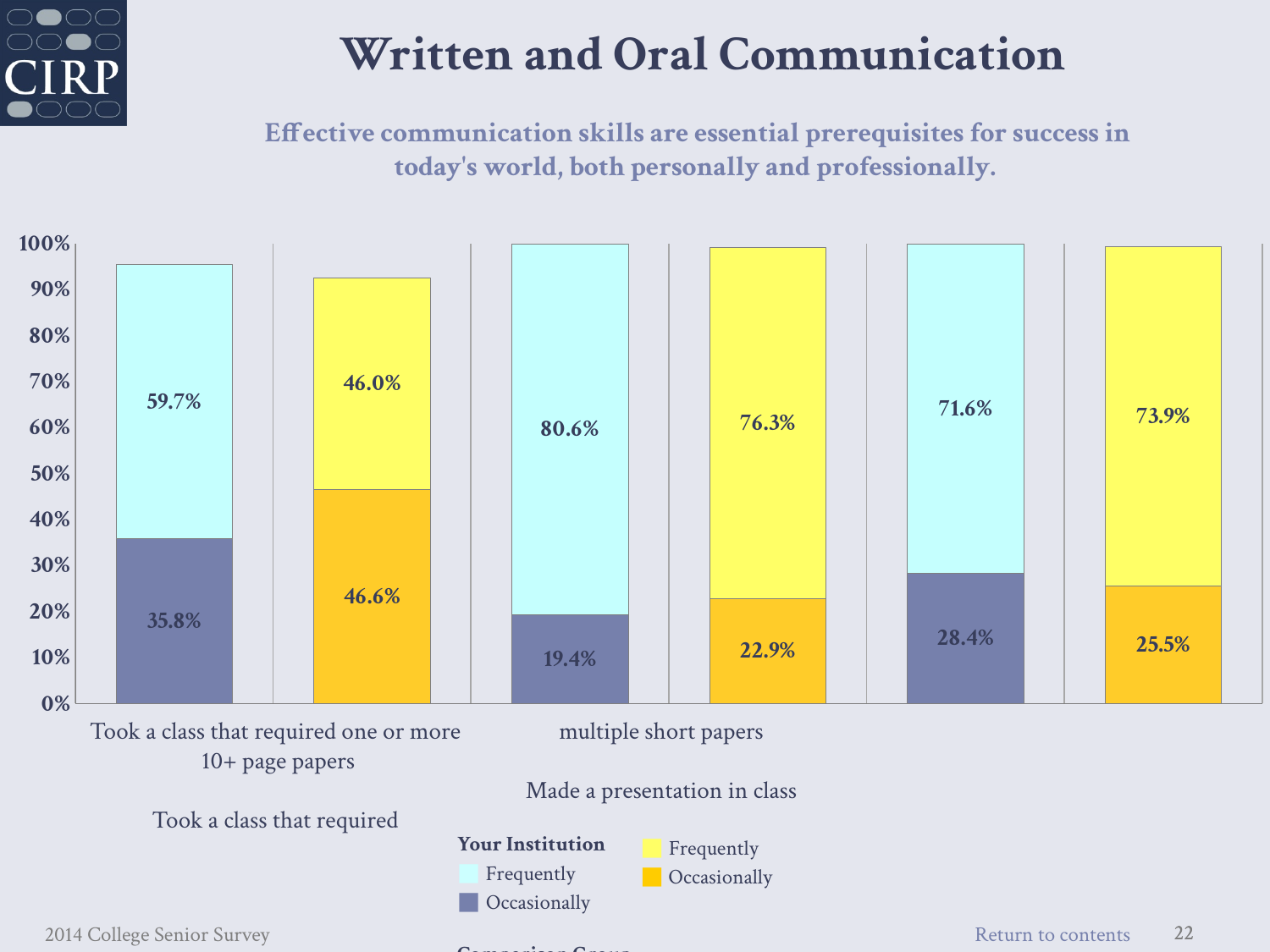

Written and Oral Communication
Effective communication skills are essential prerequisites for success in
today's world, both personally and professionally.

### Chart

| Category | occasionally | frequently |
|---|---|---|
| Took a class that required one or more 10+ page papers | 0.358 | 0.597 |
| comp | 0.466 | 0.46 |
| Took a class that required multiple short papers | 0.194 | 0.806 |
| comp | 0.229 | 0.763 |
| Made a presentation in class | 0.284 | 0.716 |
| comp | 0.255 | 0.739 |
Took a class that required one or more
10+ page papers

Took a class that required
multiple short papers

Made a presentation in class

Your Institution
■ Frequently
■ Occasionally

Comparison Group
■ Frequently
■ Occasionally

2014 College Senior Survey
22
22